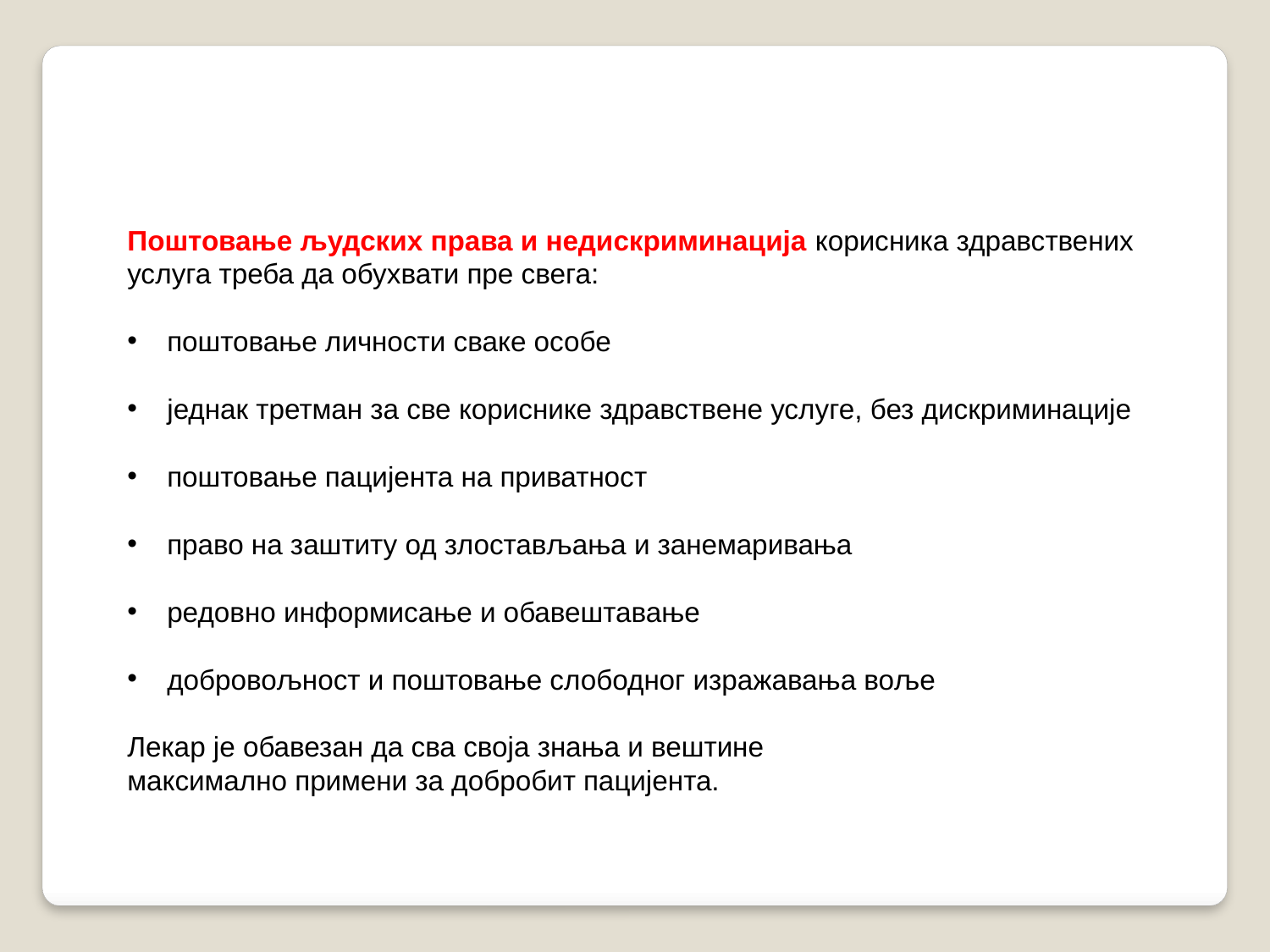

Поштовање људских права и недискриминација корисника здравствених услуга треба да обухвати пре свега:

поштовање личности сваке особе

једнак третман за све кориснике здравствене услуге, без дискриминације

поштовање пацијента на приватност

право на заштиту од злостављања и занемаривања

редовно информисање и обавештавање

добровољност и поштовање слободног изражавања воље

Лекар је обавезан да сва своја знања и вештине
максимално примени за добробит пацијента.